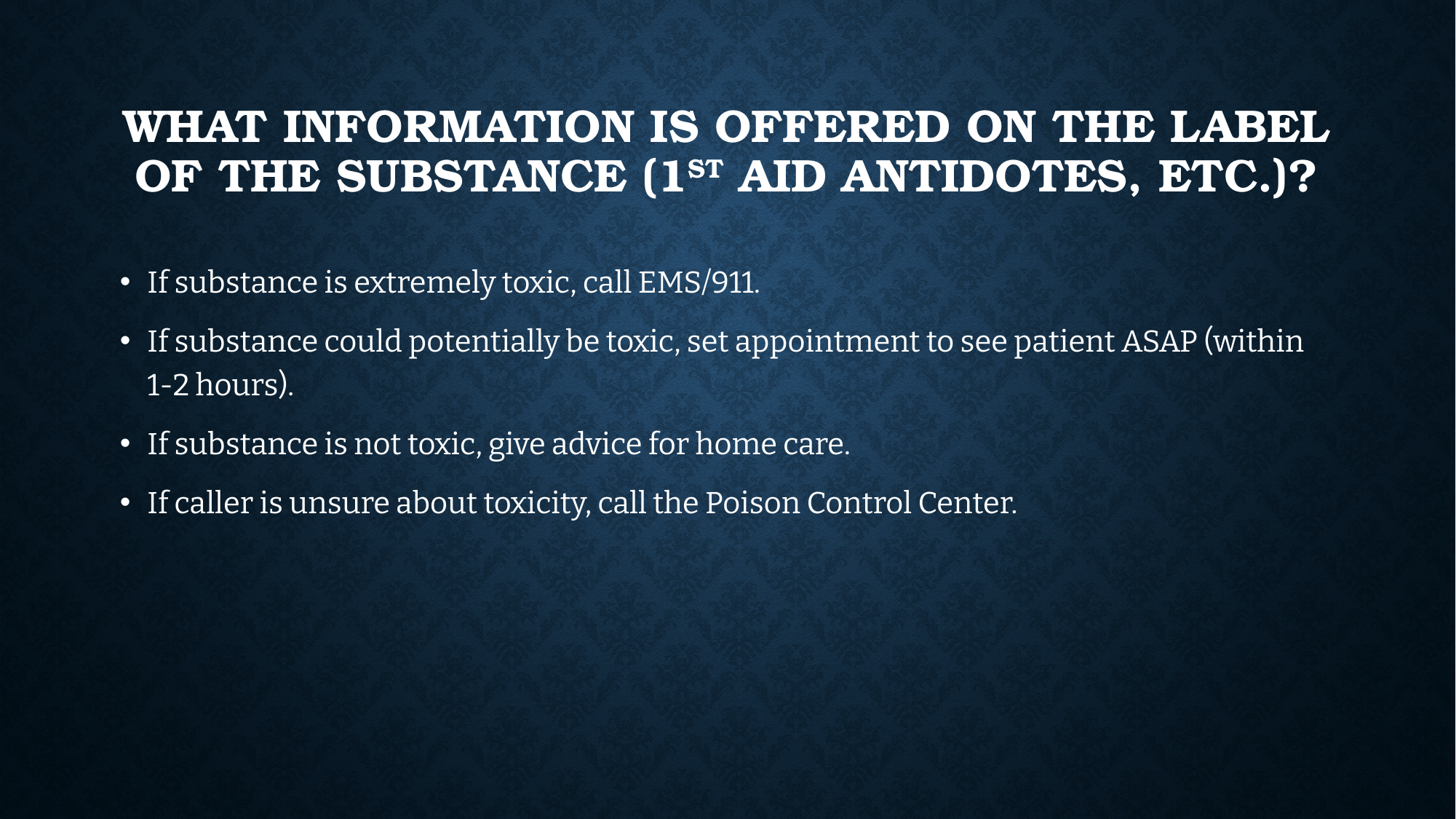

# What information is offered on the label of the substance (1st aid antidotes, etc.)?
If substance is extremely toxic, call EMS/911.
If substance could potentially be toxic, set appointment to see patient ASAP (within 1-2 hours).
If substance is not toxic, give advice for home care.
If caller is unsure about toxicity, call the Poison Control Center.